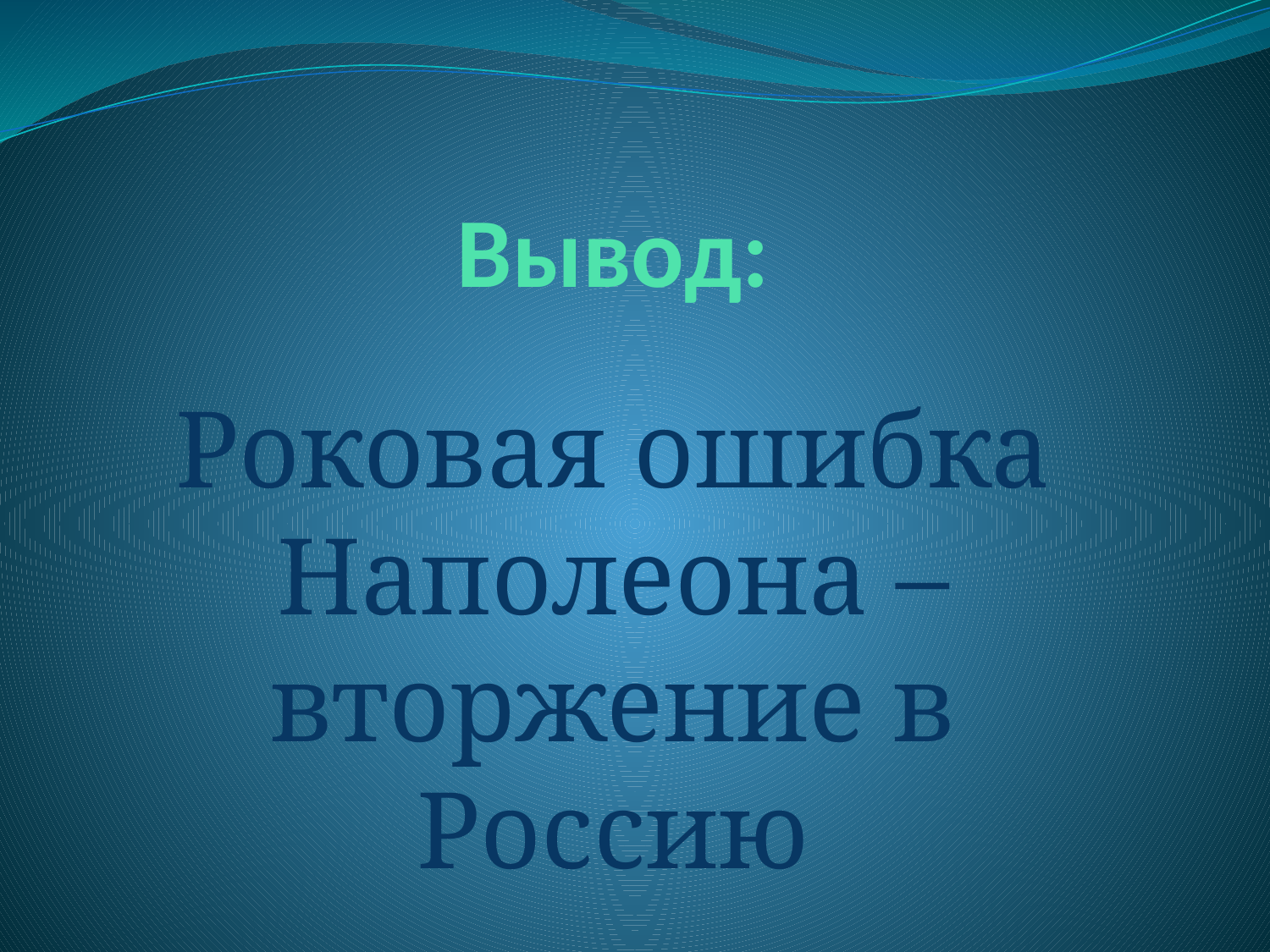

# Вывод:
Роковая ошибка Наполеона – вторжение в Россию